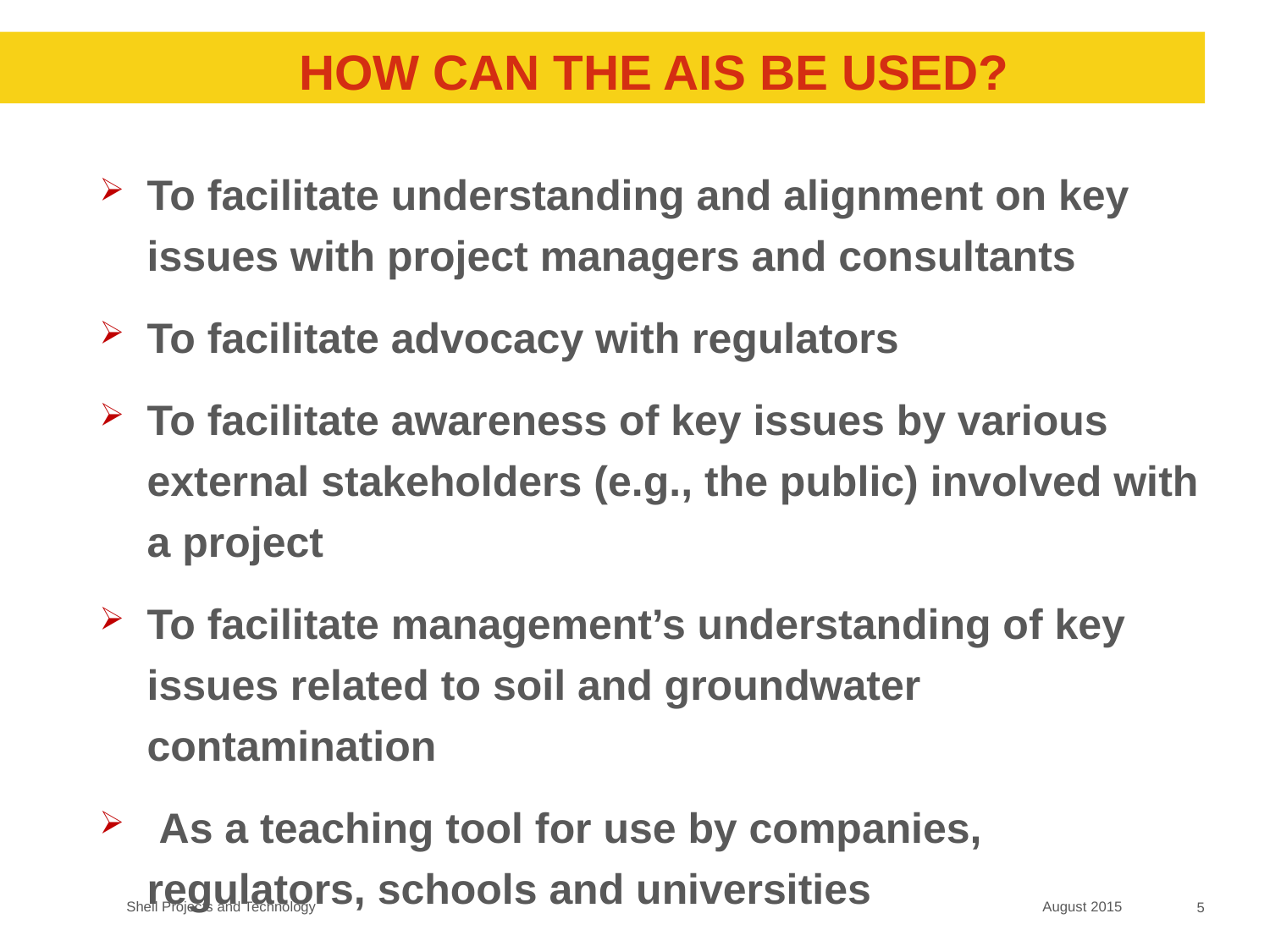

# How can the AIS be Used?
To facilitate understanding and alignment on key issues with project managers and consultants
To facilitate advocacy with regulators
To facilitate awareness of key issues by various external stakeholders (e.g., the public) involved with a project
To facilitate management’s understanding of key issues related to soil and groundwater contamination
 As a teaching tool for use by companies, regulators, schools and universities

August 2015
5